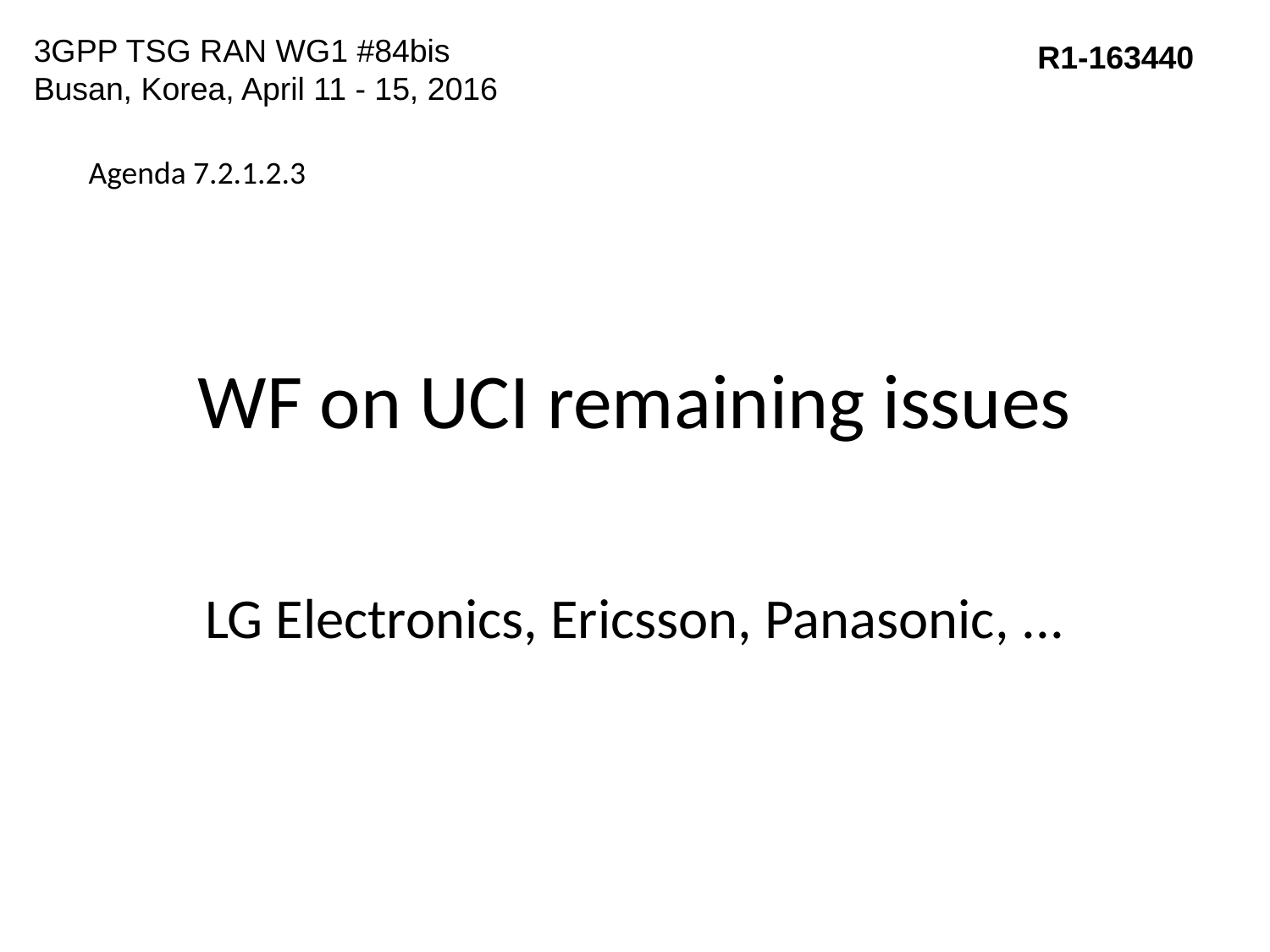

3GPP TSG RAN WG1 #84bis
Busan, Korea, April 11 - 15, 2016
R1-163440
Agenda 7.2.1.2.3
# WF on UCI remaining issues
LG Electronics, Ericsson, Panasonic, ...